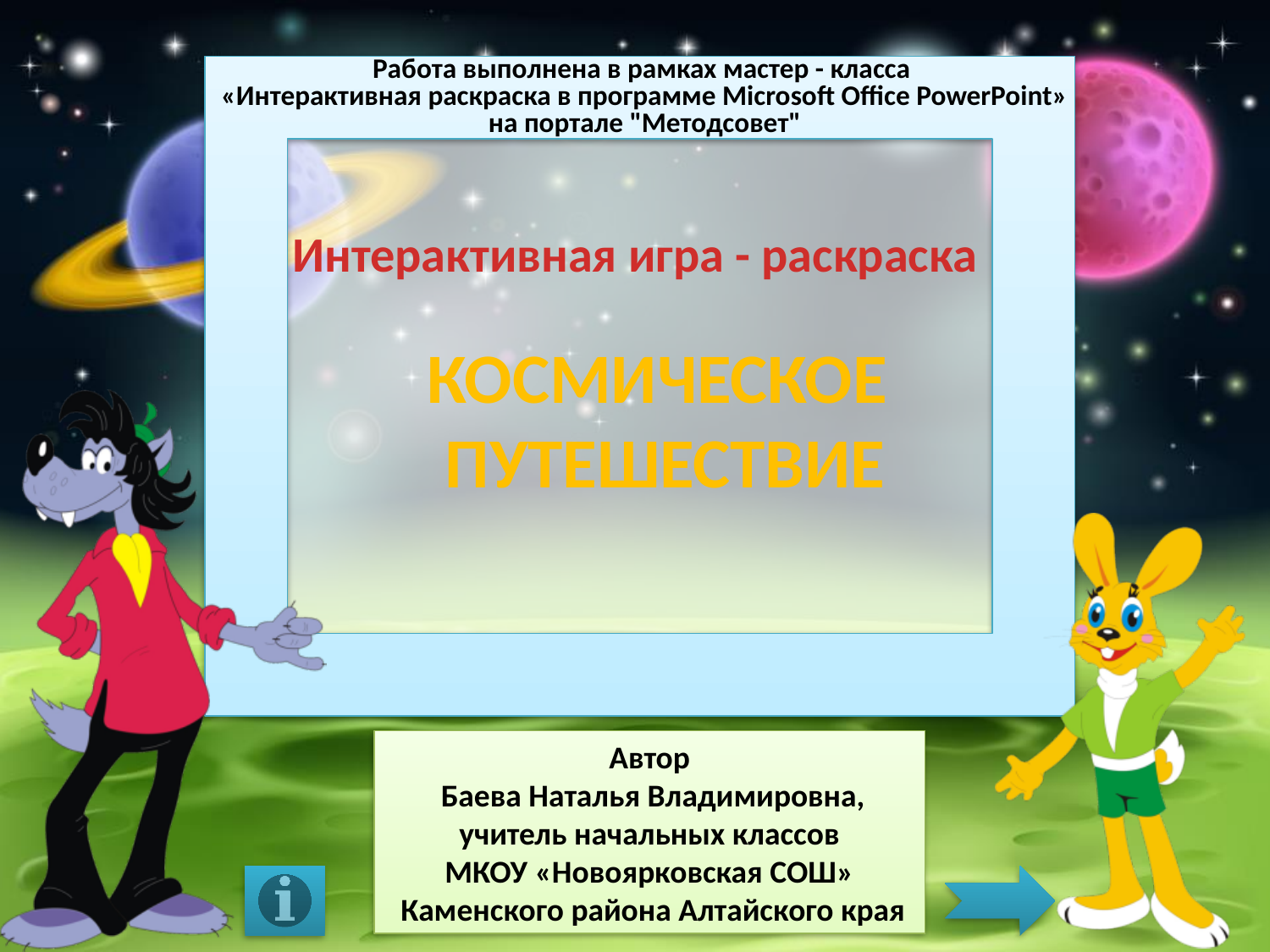

Работа выполнена в рамках мастер - класса
«Интерактивная раскраска в программе Microsoft Office PowerPoint»
на портале "Методсовет"
Интерактивная игра - раскраска
Космическое
путешествие
Автор
 Баева Наталья Владимировна,
 учитель начальных классов
МКОУ «Новоярковская СОШ»
 Каменского района Алтайского края